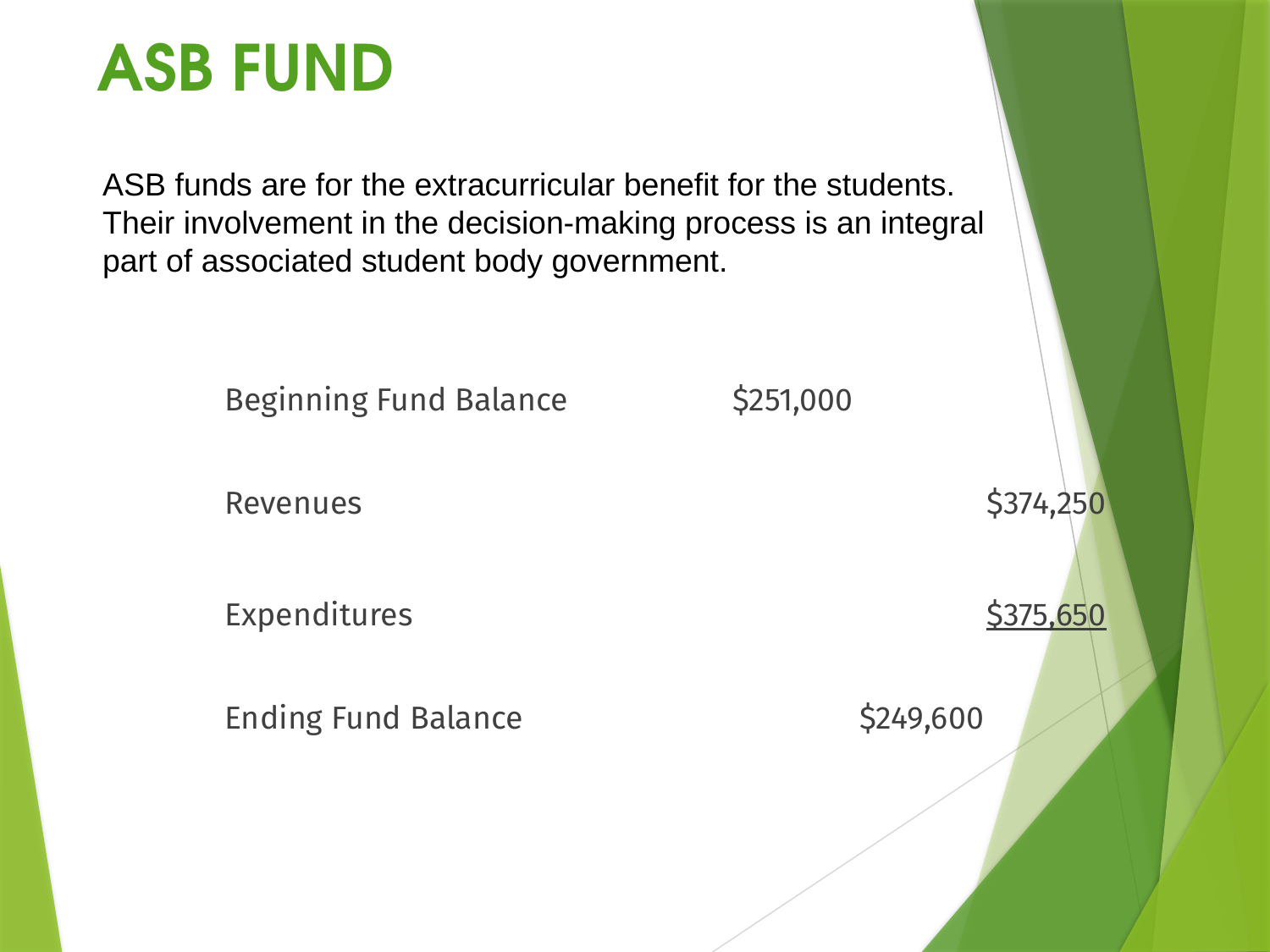

# ASB FUND
ASB funds are for the extracurricular benefit for the students.  Their involvement in the decision-making process is an integral part of associated student body government.

	Beginning Fund Balance		$251,000

	Revenues					$374,250

	Expenditures					$375,650

	Ending Fund Balance			$249,600